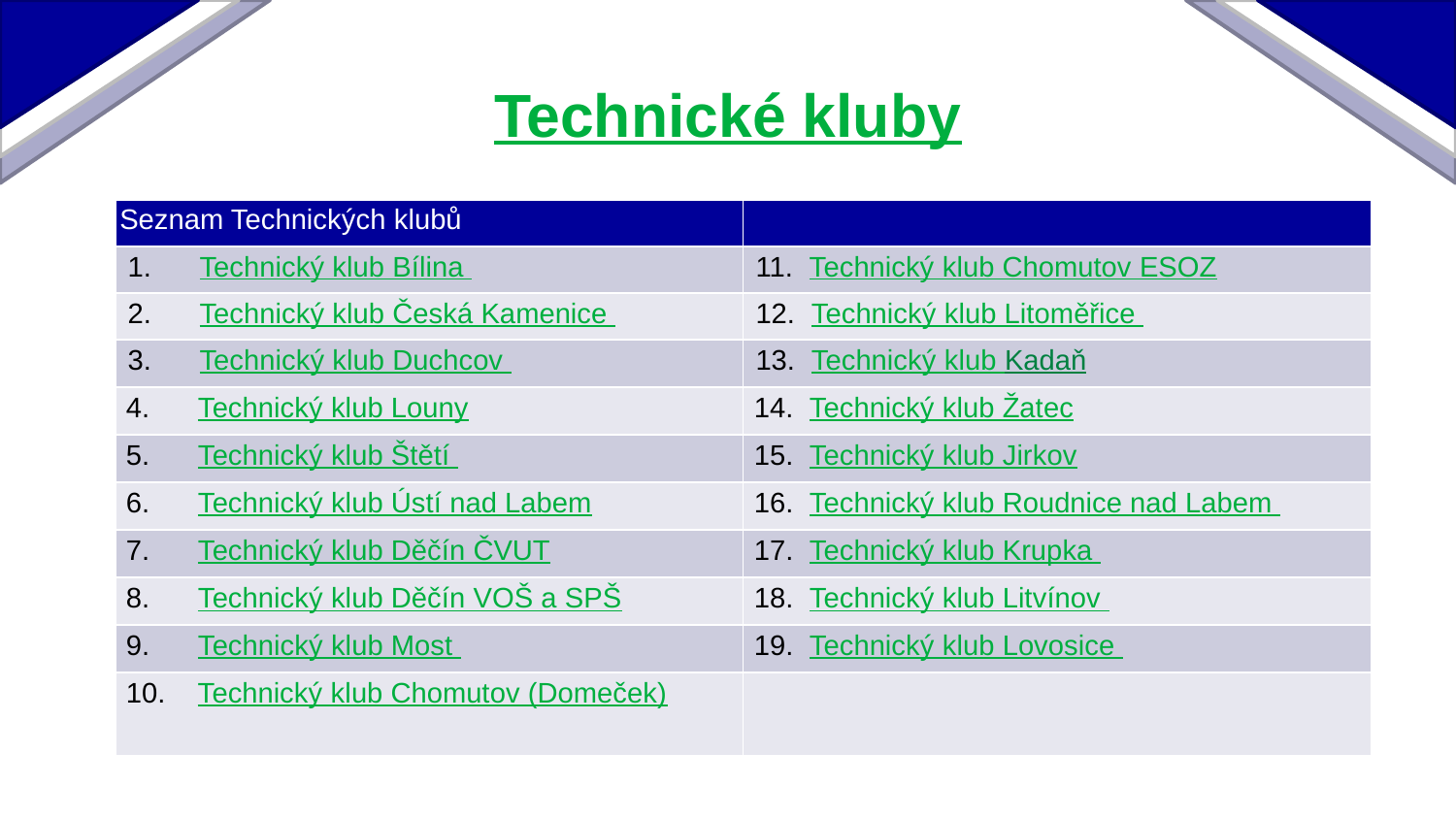

# Technické kluby
| Seznam Technických klubů |  |
| --- | --- |
| 1.      Technický klub Bílina | 11.  Technický klub Chomutov ESOZ |
| 2.      Technický klub Česká Kamenice | 12.  Technický klub Litoměřice |
| 3.      Technický klub Duchcov | 13.  Technický klub Kadaň |
| 4.      Technický klub Louny | 14.  Technický klub Žatec |
| 5.      Technický klub Štětí | 15.  Technický klub Jirkov |
| 6.      Technický klub Ústí nad Labem | 16.  Technický klub Roudnice nad Labem |
| 7.      Technický klub Děčín ČVUT | 17.  Technický klub Krupka |
| 8.      Technický klub Děčín VOŠ a SPŠ | 18.  Technický klub Litvínov |
| 9.      Technický klub Most | 19.  Technický klub Lovosice |
| 10.    Technický klub Chomutov (Domeček) |  |